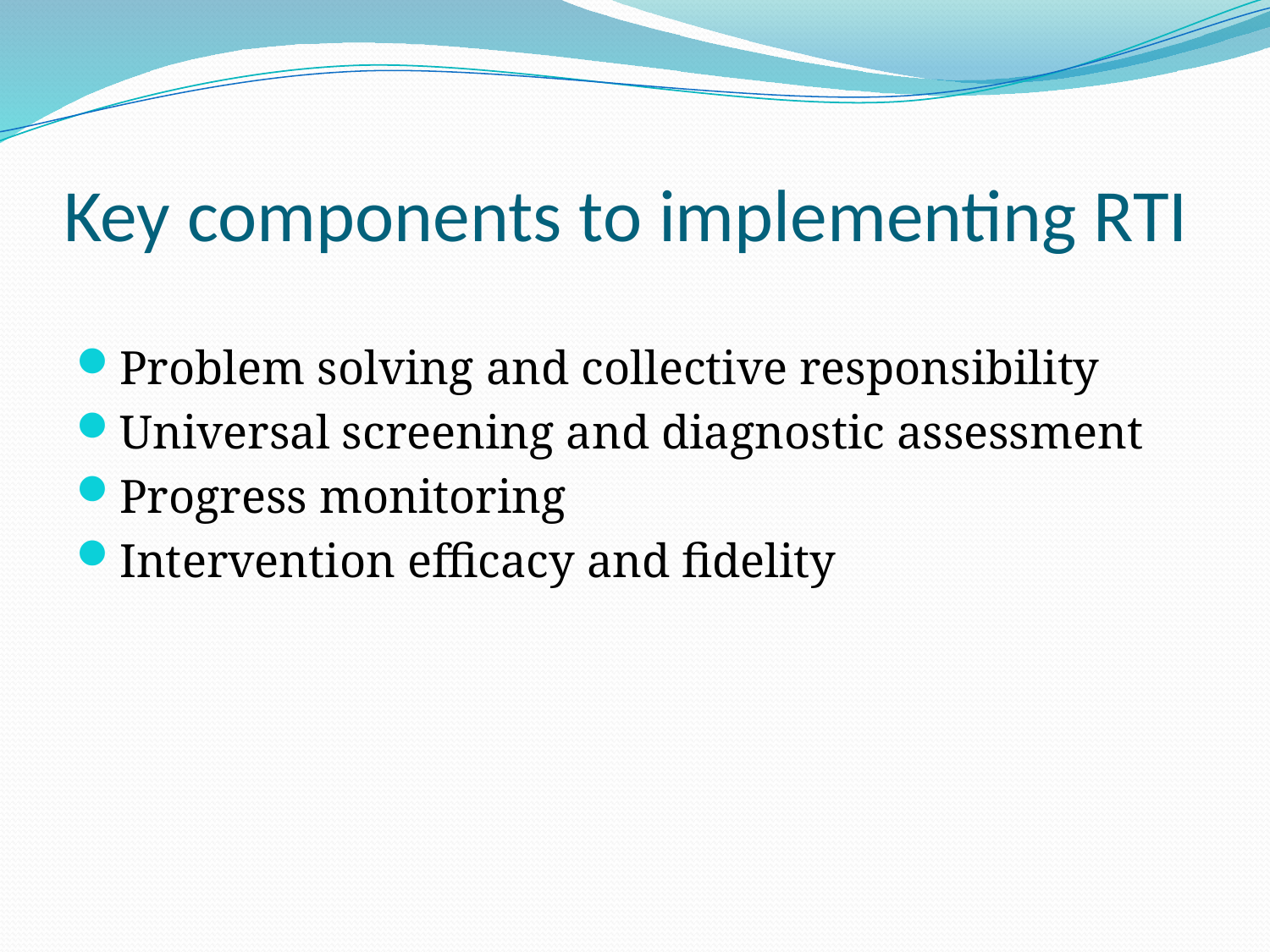

# Key components to implementing RTI

Problem solving and collective responsibility
Universal screening and diagnostic assessment
Progress monitoring
Intervention efficacy and fidelity